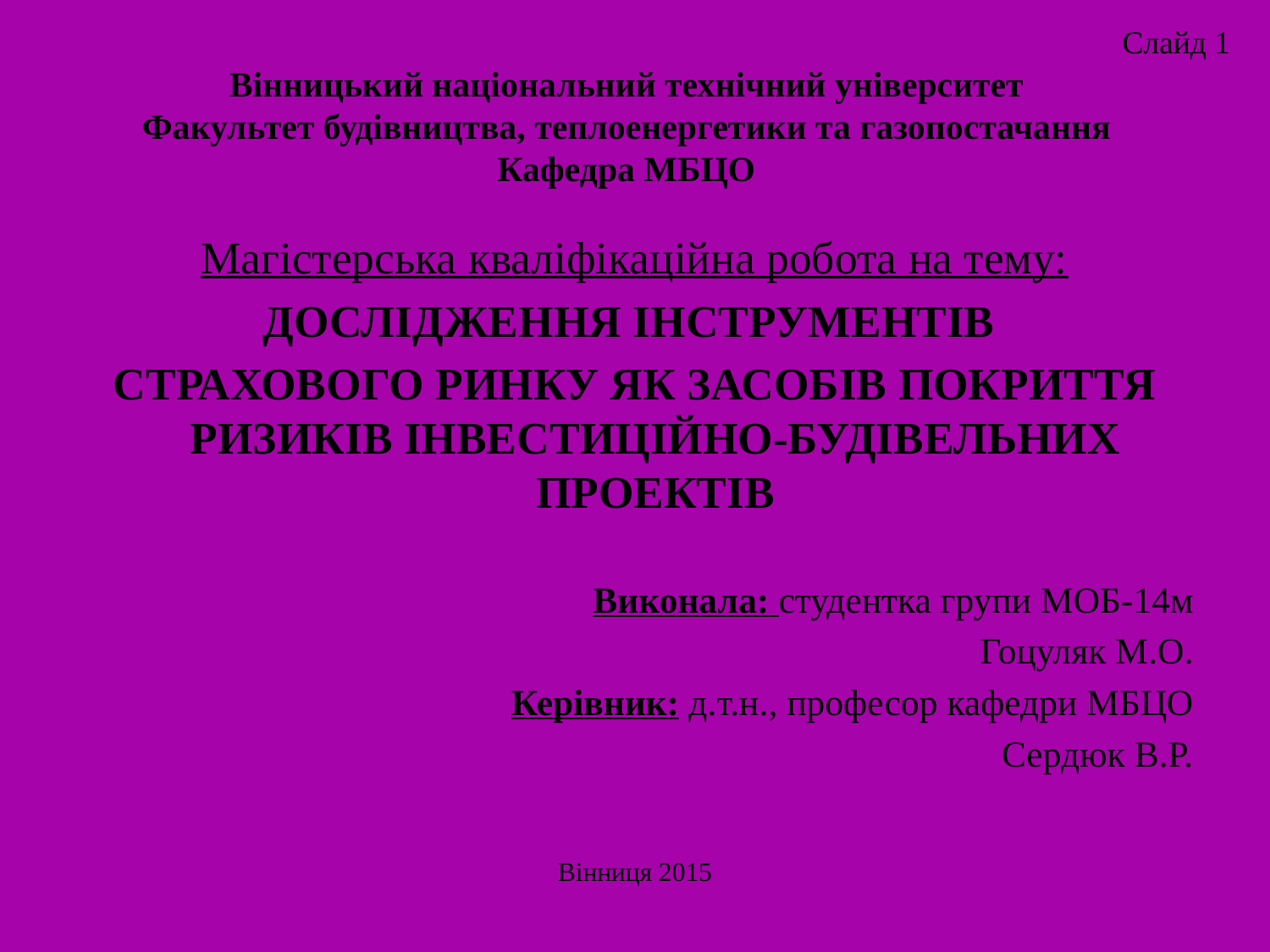

Слайд 1
# Вінницький національний технічний університет Факультет будівництва, теплоенергетики та газопостачання Кафедра МБЦО
Магістерська кваліфікаційна робота на тему:
ДОСЛІДЖЕННЯ ІНСТРУМЕНТІВ
СТРАХОВОГО РИНКУ ЯК ЗАСОБІВ ПОКРИТТЯ РИЗИКІВ ІНВЕСТИЦІЙНО-БУДІВЕЛЬНИХ ПРОЕКТІВ

Виконала: студентка групи МОБ-14м
Гоцуляк М.О.
Керівник: д.т.н., професор кафедри МБЦО
Сердюк В.Р.

Вінниця 2015